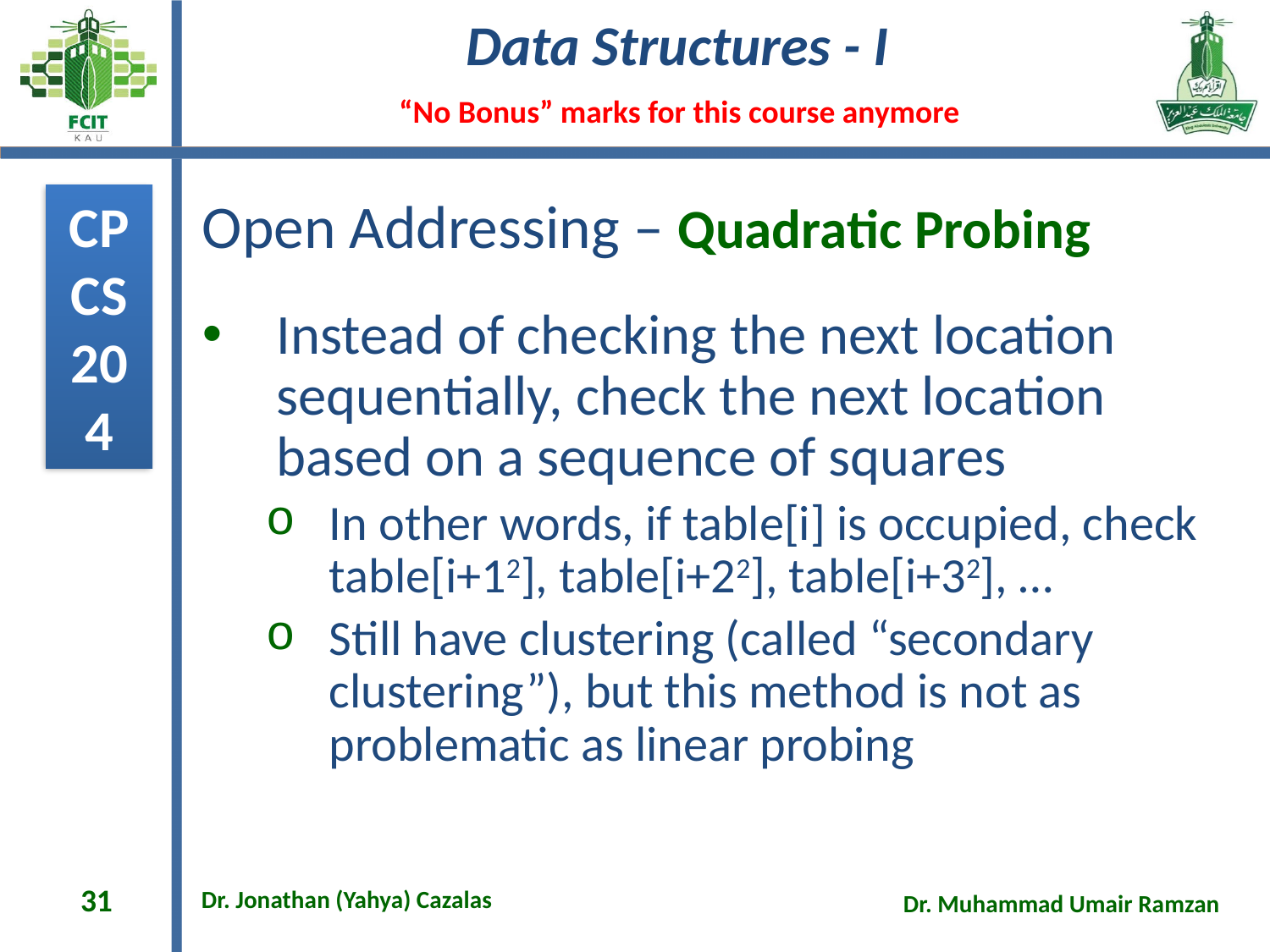

# Open Addressing – Quadratic Probing
Instead of checking the next location sequentially, check the next location based on a sequence of squares
In other words, if table[i] is occupied, check table[i+12], table[i+22], table[i+32], …
Still have clustering (called “secondary clustering”), but this method is not as problematic as linear probing
31